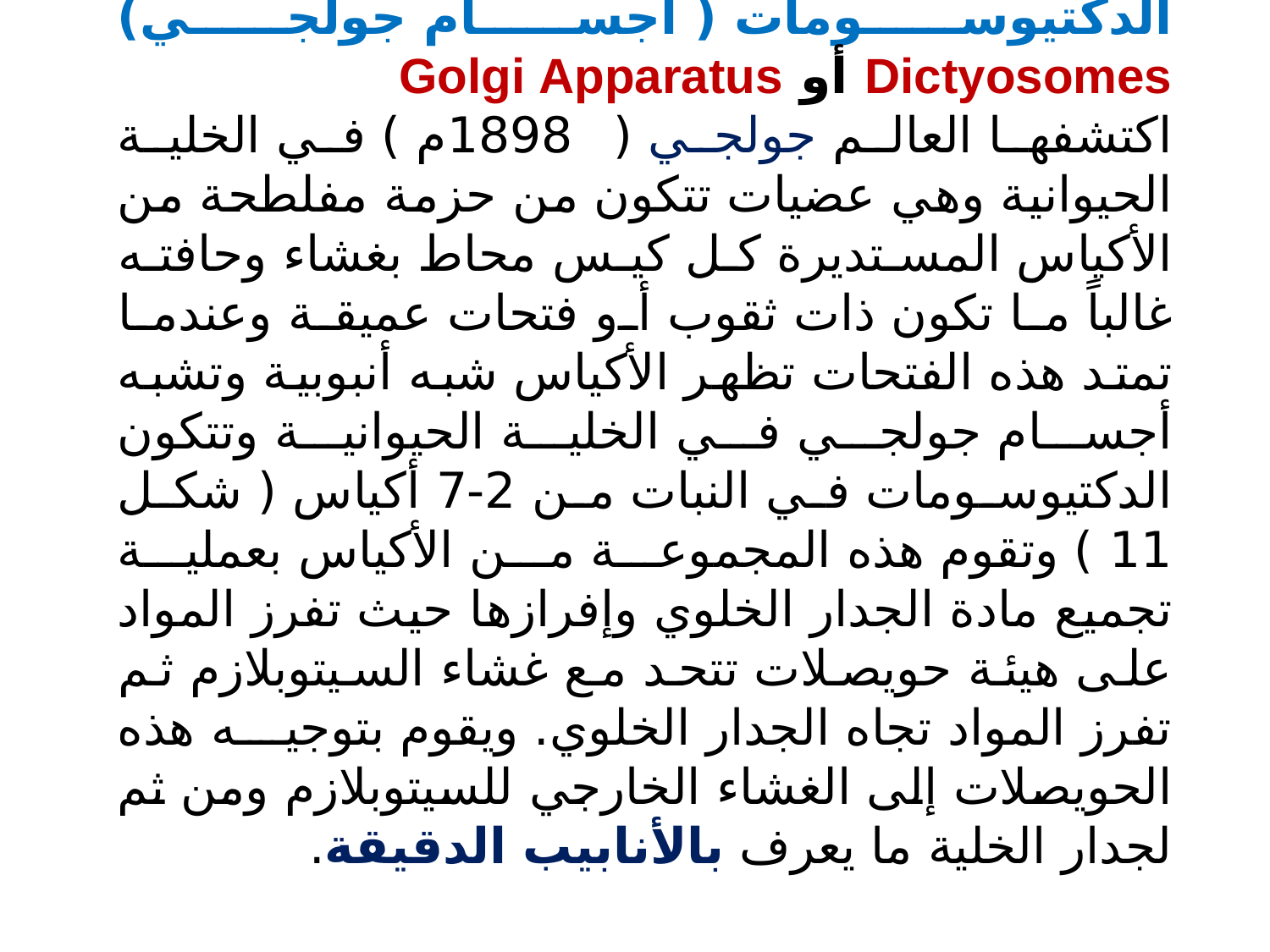

الدكتيوسومات ( أجسام جولجي) Dictyosomes أو Golgi Apparatus
	اكتشفها العالم جولجي ( 1898م ) في الخلية الحيوانية وهي عضيات تتكون من حزمة مفلطحة من الأكياس المستديرة كل كيس محاط بغشاء وحافته غالباً ما تكون ذات ثقوب أو فتحات عميقة وعندما تمتد هذه الفتحات تظهر الأكياس شبه أنبوبية وتشبه أجسام جولجي في الخلية الحيوانية وتتكون الدكتيوسومات في النبات من 2-7 أكياس ( شكل 11 ) وتقوم هذه المجموعة من الأكياس بعملية تجميع مادة الجدار الخلوي وإفرازها حيث تفرز المواد على هيئة حويصلات تتحد مع غشاء السيتوبلازم ثم تفرز المواد تجاه الجدار الخلوي. ويقوم بتوجيه هذه الحويصلات إلى الغشاء الخارجي للسيتوبلازم ومن ثم لجدار الخلية ما يعرف بالأنابيب الدقيقة.